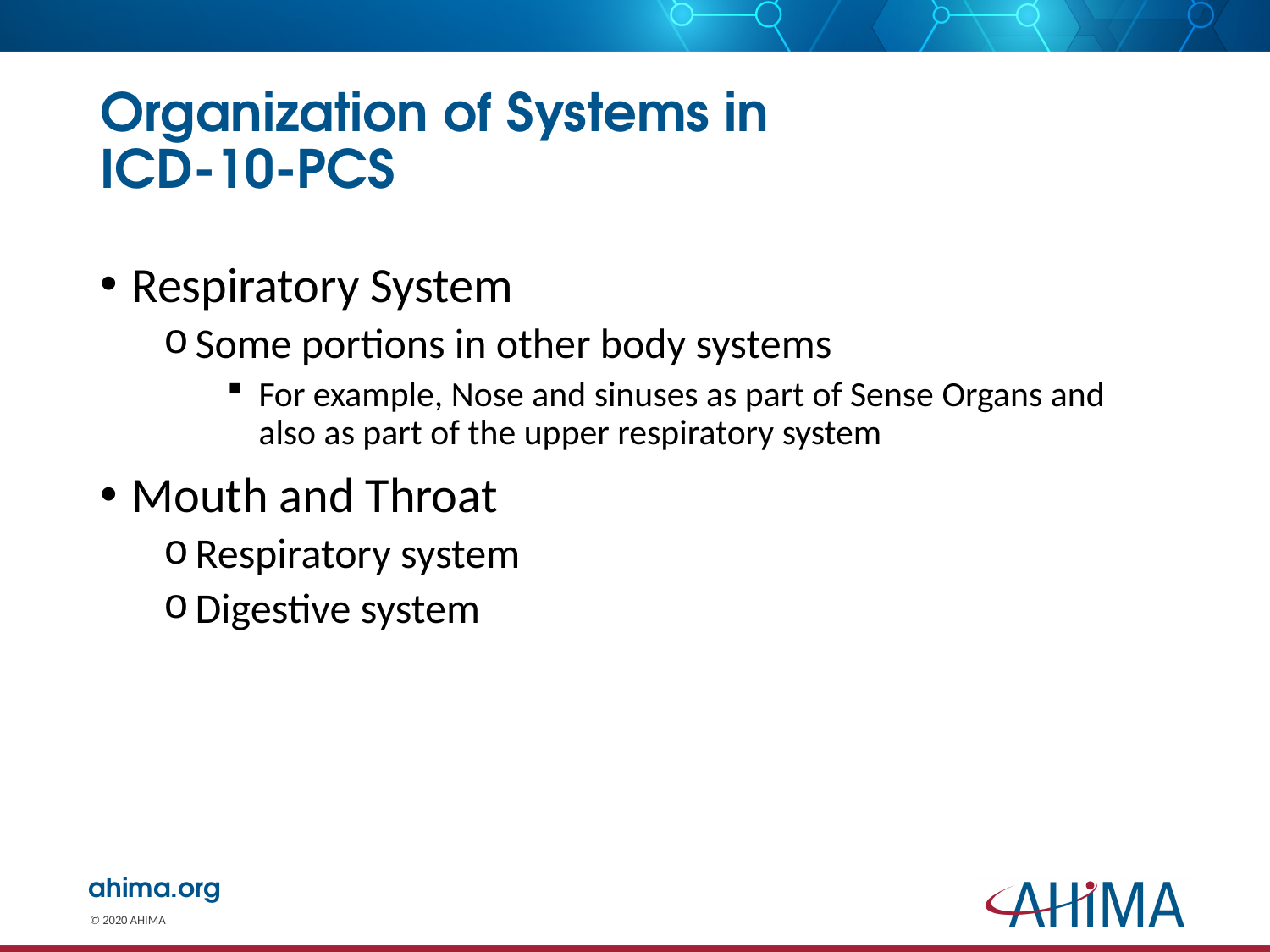

# Organization of Systems in ICD-10-PCS
Respiratory System
Some portions in other body systems
For example, Nose and sinuses as part of Sense Organs and also as part of the upper respiratory system
Mouth and Throat
Respiratory system
Digestive system